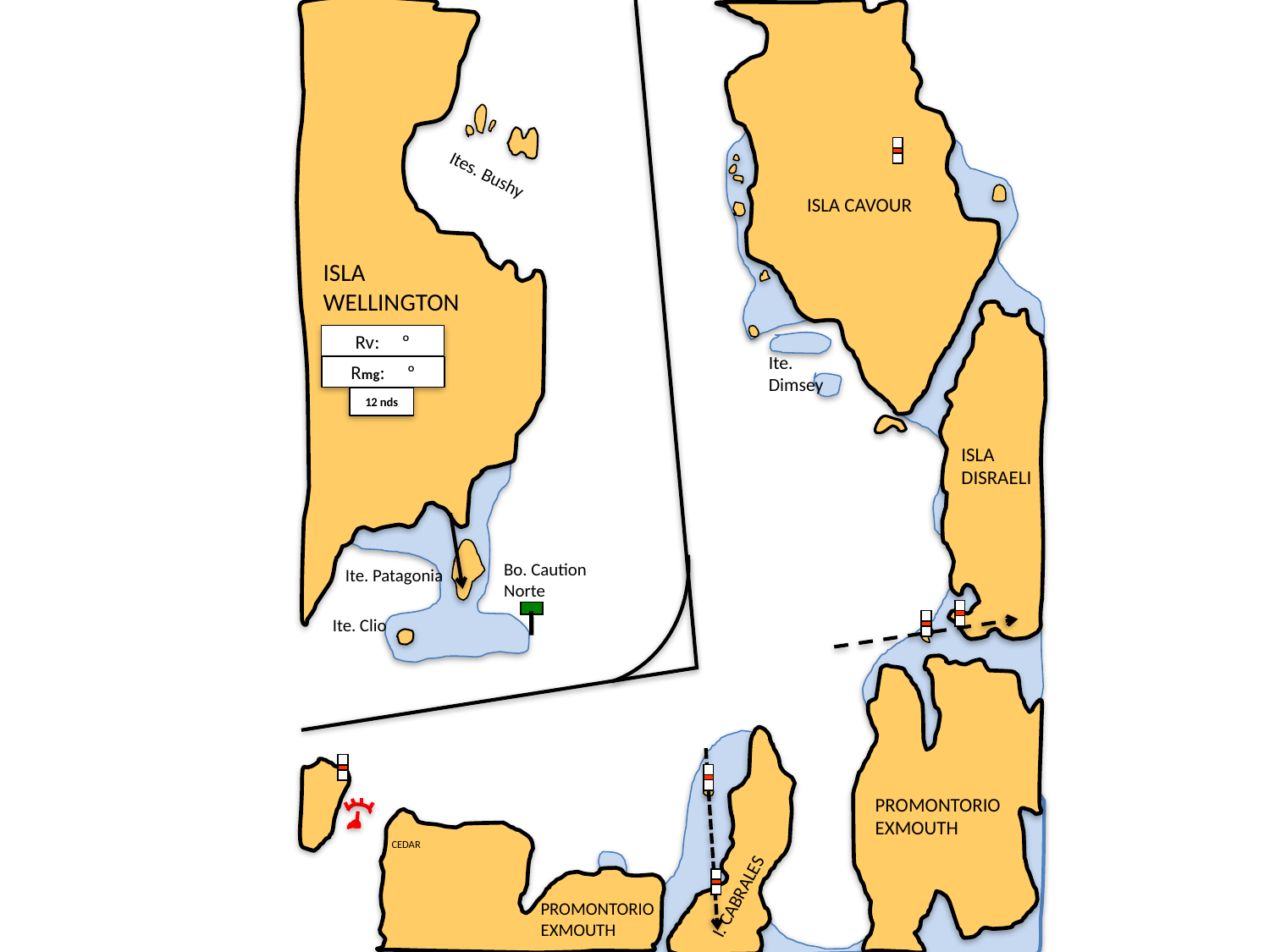

Ites. Bushy

ISLA CAVOUR

ISLA
WELLINGTON

Rv:     º

Ite.
Dimsey
Rmg:     º

12 nds

ISLA
DISRAELI

Bo. Caution
Norte
Ite. Patagonia

Ite. Clio

PROMONTORIO
EXMOUTH

CEDAR

I. CABRALES
PROMONTORIO
EXMOUTH